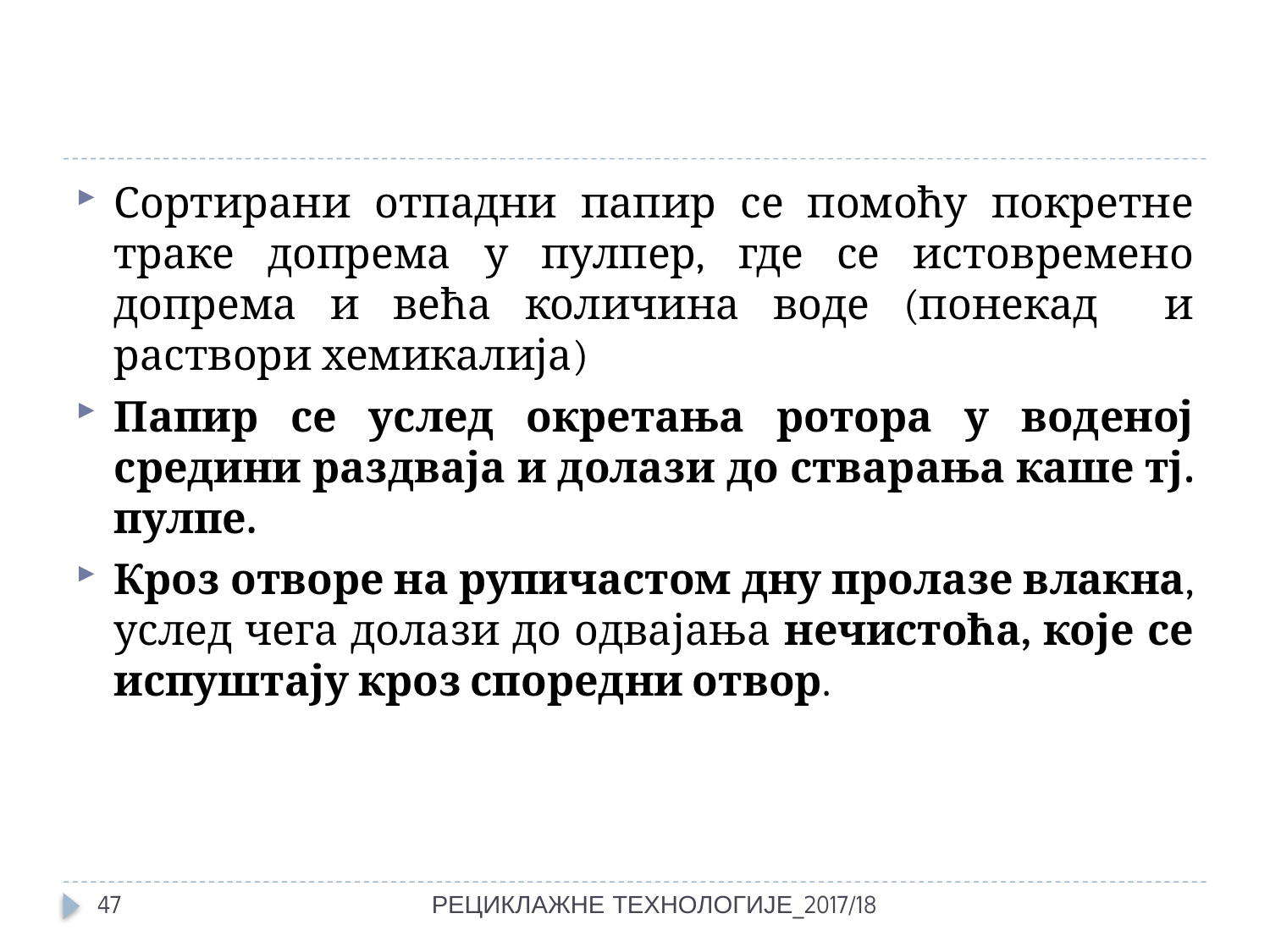

#
Сортирани отпадни папир се помоћу покретне траке допрема у пулпер, где се истовремено допрема и већа количина воде (понекад  и раствори хемикалија)
Папир се услед окретања ротора у воденој средини раздваја и долази до стварања каше тј. пулпе.
Кроз отворе на рупичастом дну пролазе влакна, услед чега долази до одвајања нечистоћа, које се испуштају кроз споредни отвор.
47
РЕЦИКЛАЖНЕ ТЕХНОЛОГИЈЕ_2017/18